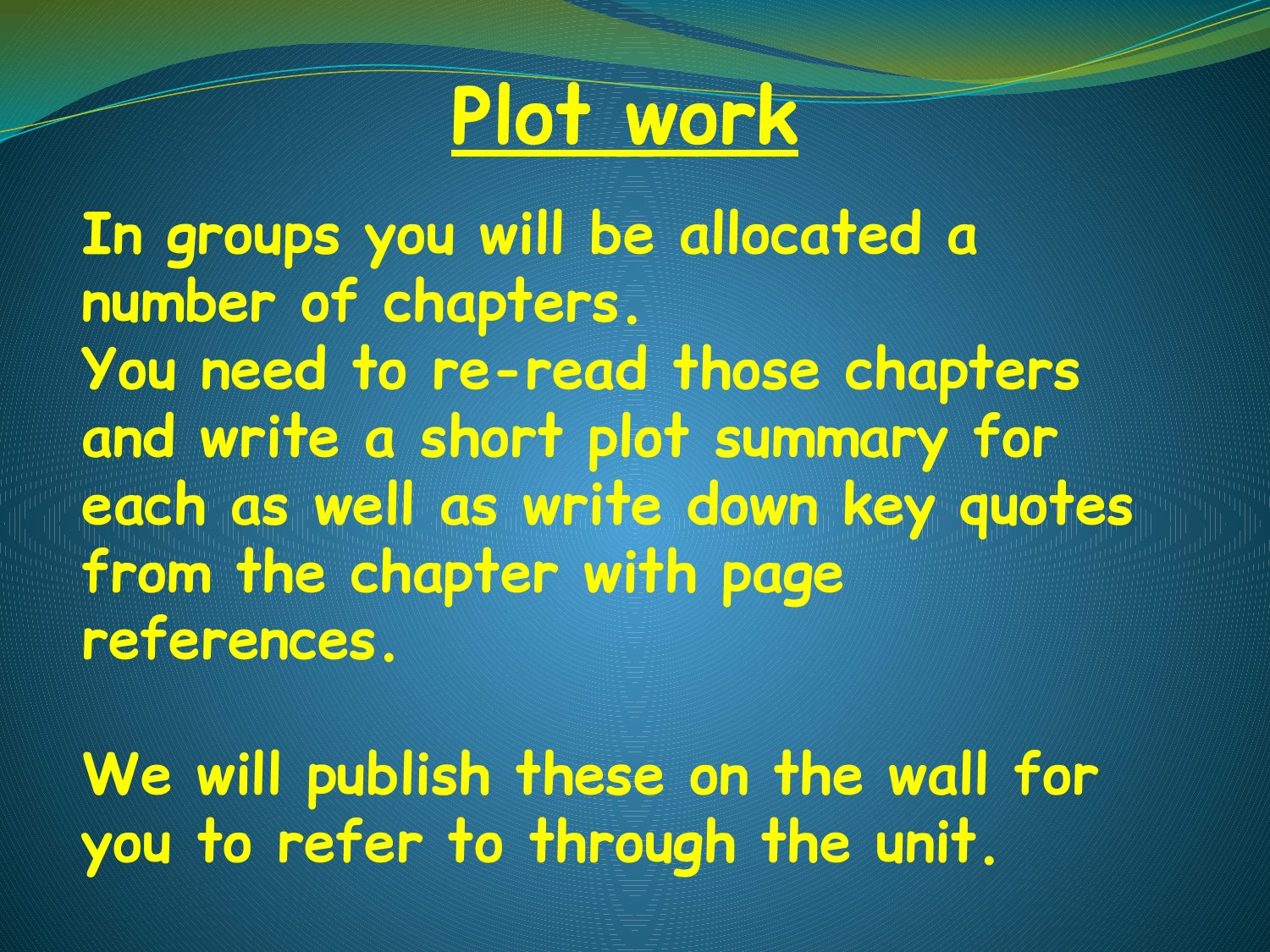

Plot work

In groups you will be allocated a number of chapters.
You need to re-read those chapters and write a short plot summary for each as well as write down key quotes from the chapter with page references.

We will publish these on the wall for you to refer to through the unit.